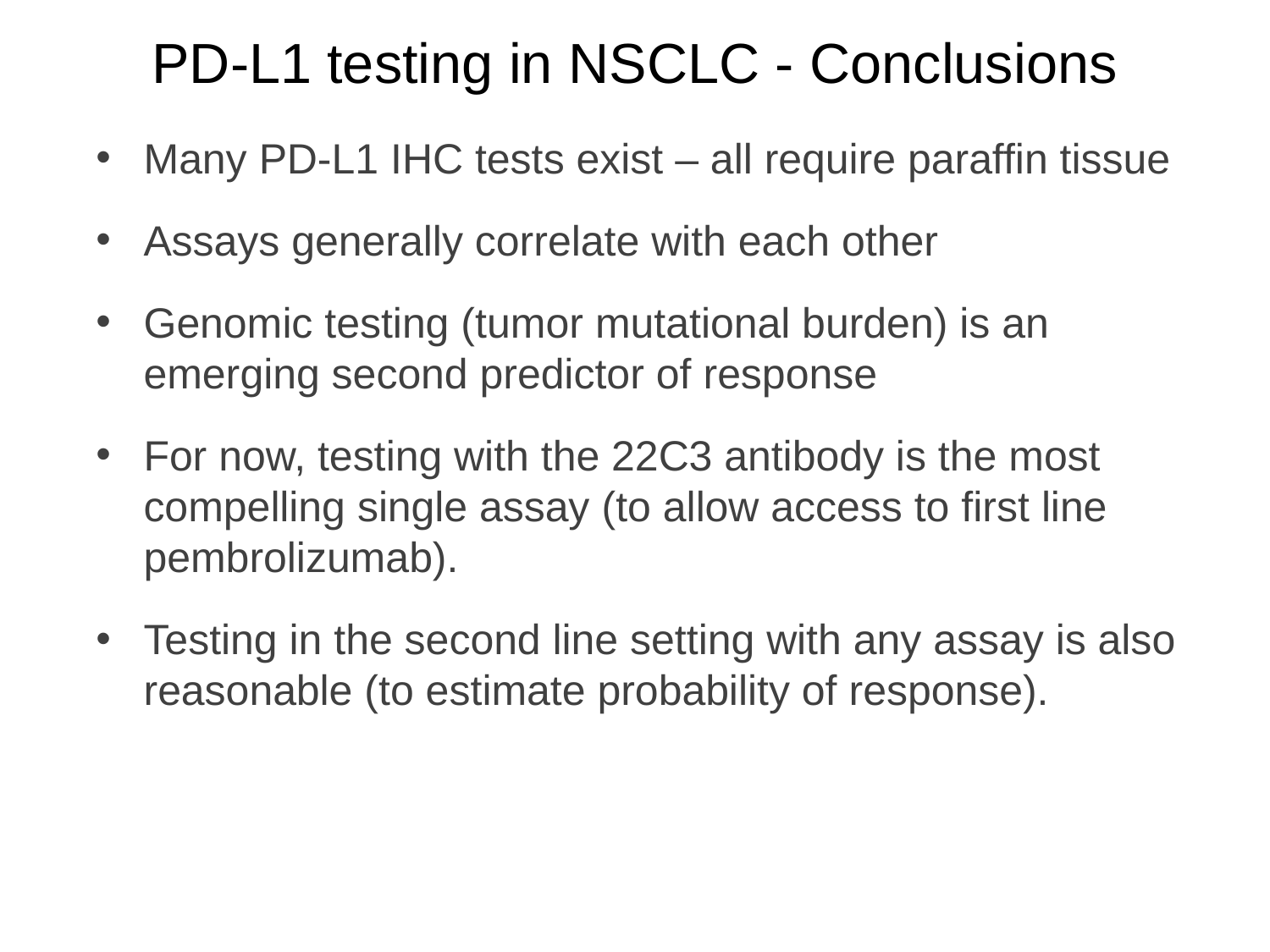

# PD-L1 testing in NSCLC - Conclusions
Many PD-L1 IHC tests exist – all require paraffin tissue
Assays generally correlate with each other
Genomic testing (tumor mutational burden) is an emerging second predictor of response
For now, testing with the 22C3 antibody is the most compelling single assay (to allow access to first line pembrolizumab).
Testing in the second line setting with any assay is also reasonable (to estimate probability of response).